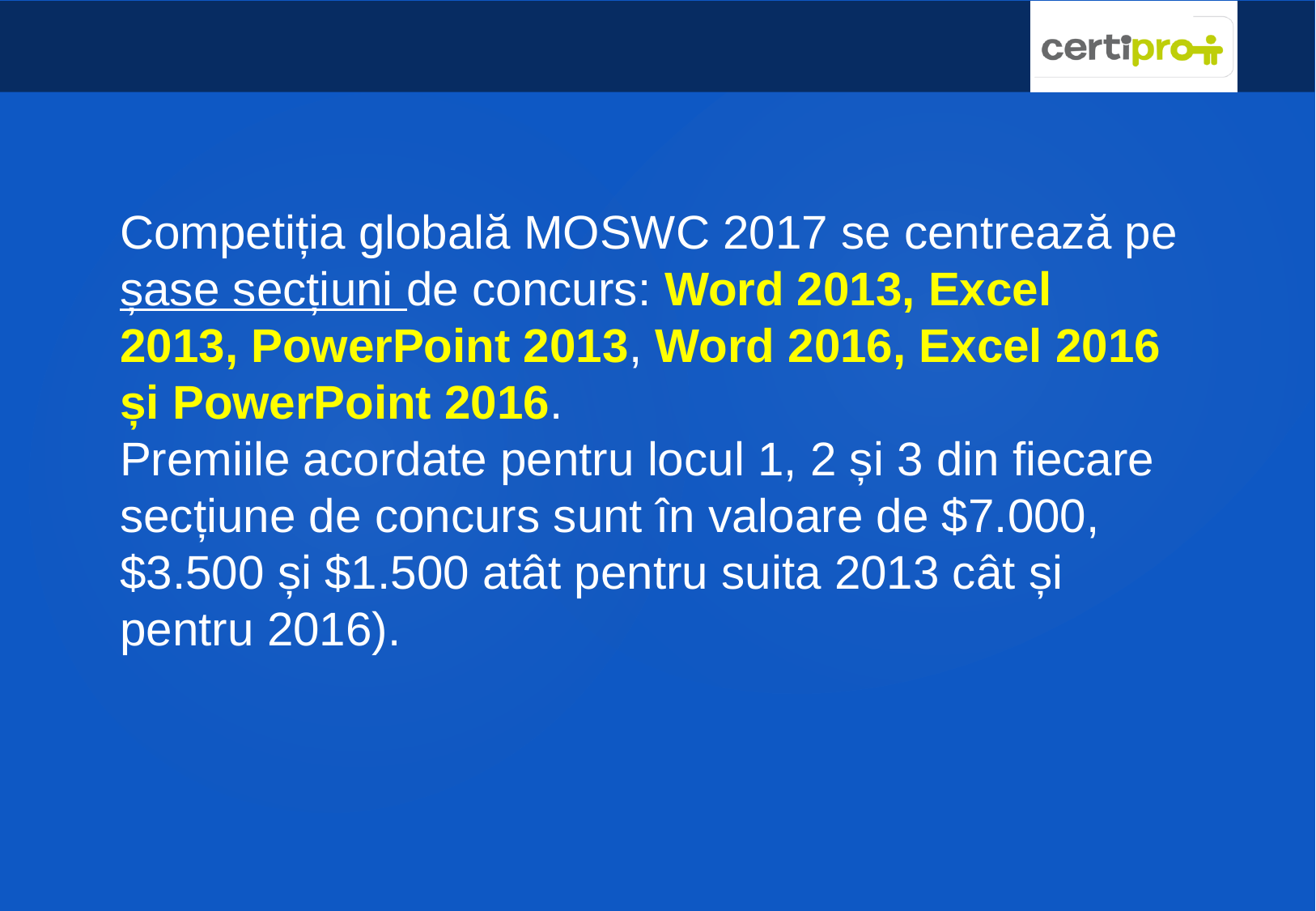

# Competiția globală MOSWC 2017 se centrează pe șase secțiuni de concurs: Word 2013, Excel 2013, PowerPoint 2013, Word 2016, Excel 2016 și PowerPoint 2016. Premiile acordate pentru locul 1, 2 și 3 din fiecare secțiune de concurs sunt în valoare de $7.000, $3.500 și $1.500 atât pentru suita 2013 cât și pentru 2016).